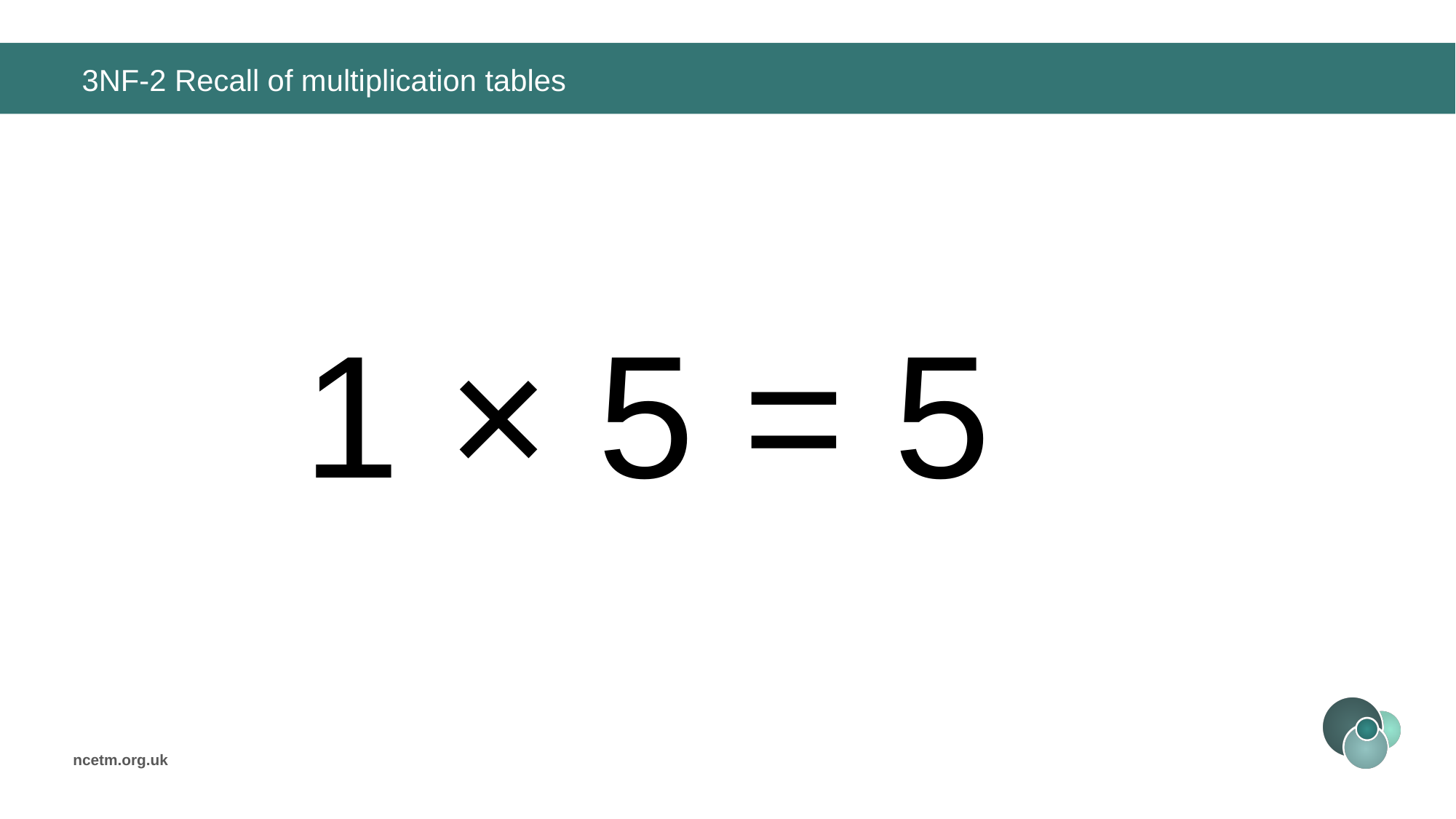

# 3NF-2 Recall of multiplication tables
1 × 5 =
5